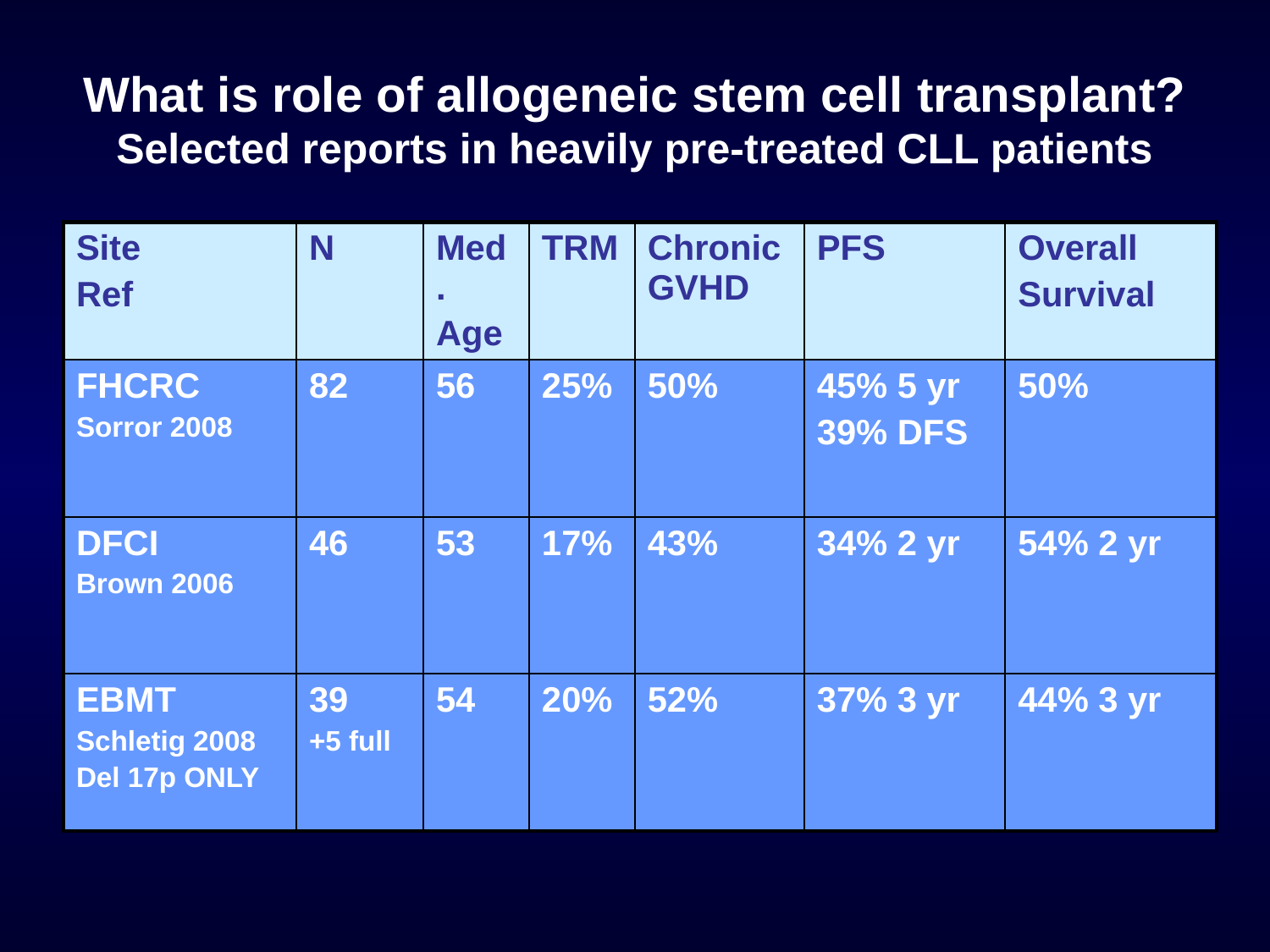

# What is role of allogeneic stem cell transplant? Selected reports in heavily pre-treated CLL patients
| Site Ref | N | Med. Age | TRM | Chronic GVHD | PFS | Overall Survival |
| --- | --- | --- | --- | --- | --- | --- |
| FHCRC Sorror 2008 | 82 | 56 | 25% | 50% | 45% 5 yr 39% DFS | 50% |
| DFCI Brown 2006 | 46 | 53 | 17% | 43% | 34% 2 yr | 54% 2 yr |
| EBMT Schletig 2008 Del 17p ONLY | 39 +5 full | 54 | 20% | 52% | 37% 3 yr | 44% 3 yr |